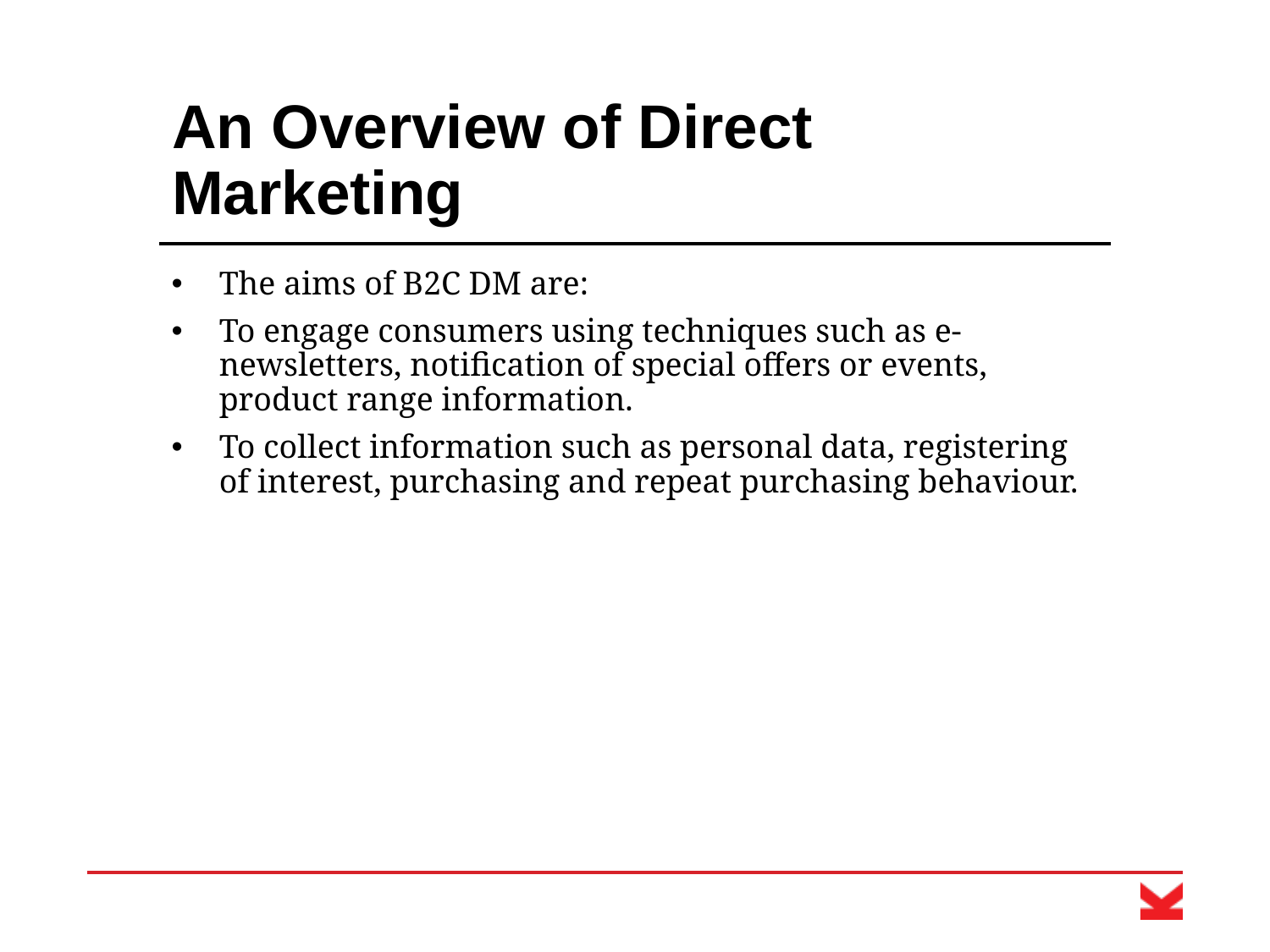

# An Overview of Direct Marketing
The aims of B2C DM are:
To engage consumers using techniques such as e-newsletters, notification of special offers or events, product range information.
To collect information such as personal data, registering of interest, purchasing and repeat purchasing behaviour.